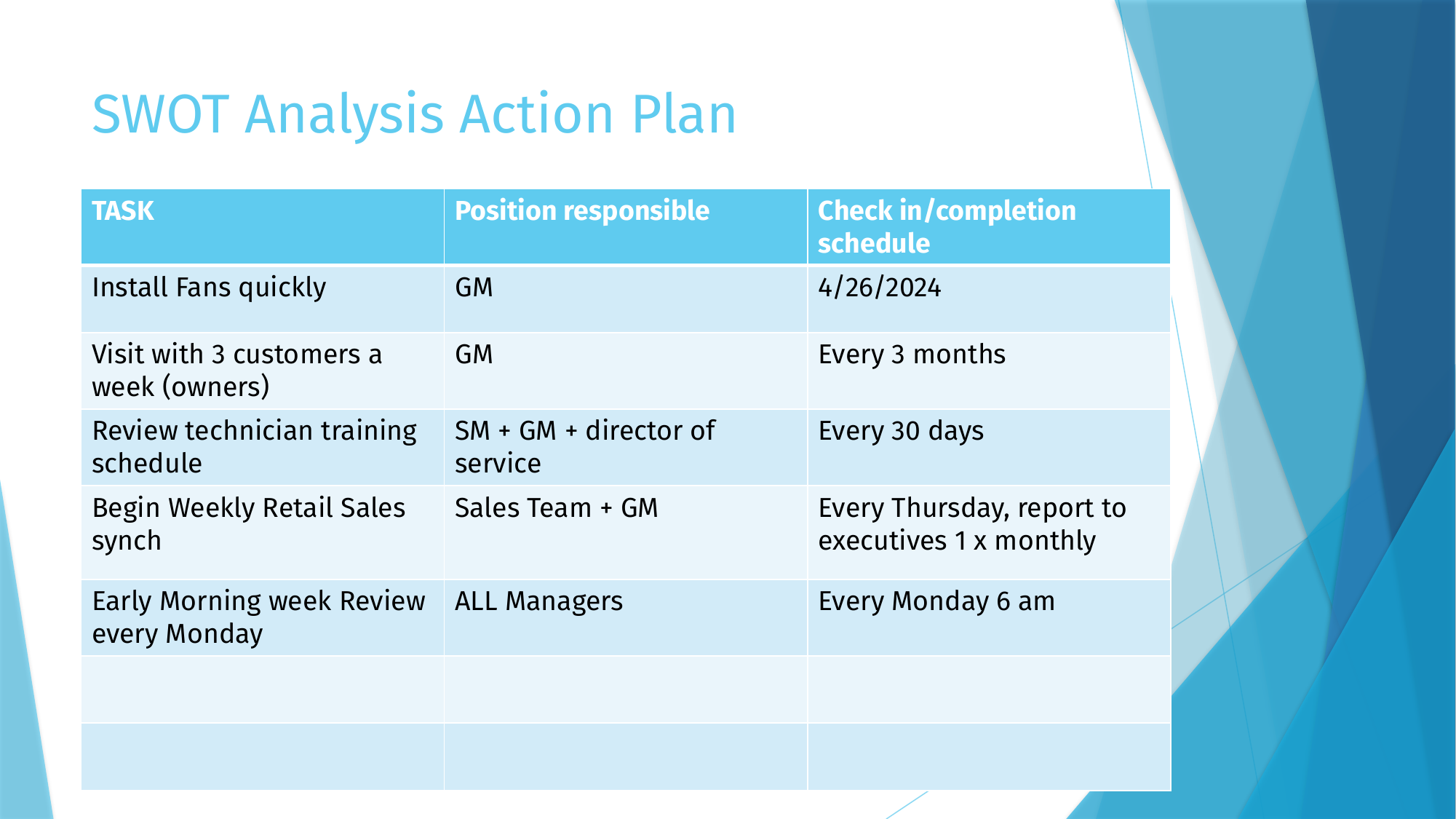

# SWOT Analysis Action Plan
| TASK | Position responsible | Check in/completion schedule |
| --- | --- | --- |
| Install Fans quickly | GM | 4/26/2024 |
| Visit with 3 customers a week (owners) | GM | Every 3 months |
| Review technician training schedule | SM + GM + director of service | Every 30 days |
| Begin Weekly Retail Sales synch | Sales Team + GM | Every Thursday, report to executives 1 x monthly |
| Early Morning week Review every Monday | ALL Managers | Every Monday 6 am |
|  |  |  |
|  |  |  |
Strategies